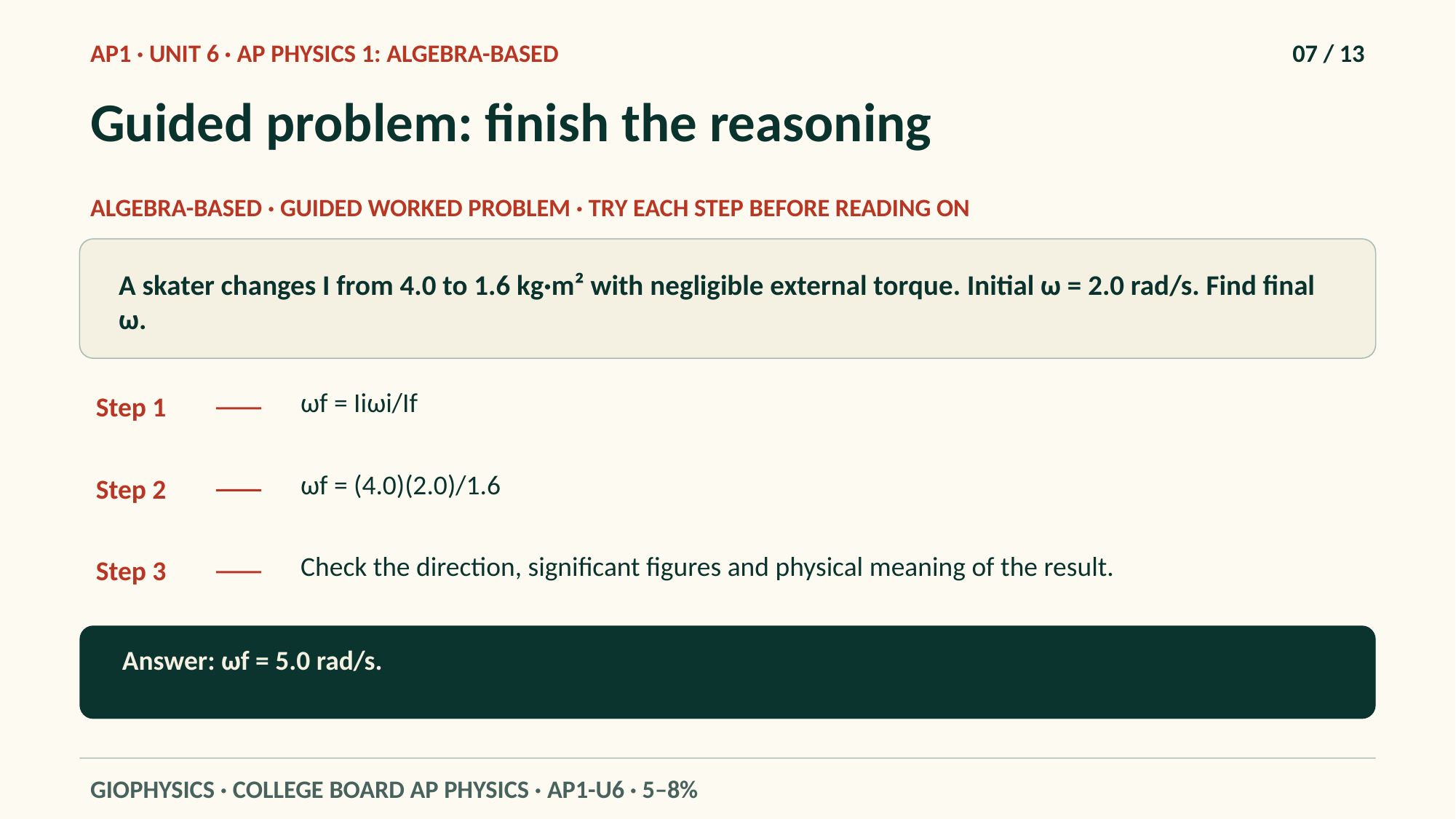

AP1 · UNIT 6 · AP PHYSICS 1: ALGEBRA-BASED
07 / 13
Guided problem: finish the reasoning
ALGEBRA-BASED · GUIDED WORKED PROBLEM · TRY EACH STEP BEFORE READING ON

A skater changes I from 4.0 to 1.6 kg·m² with negligible external torque. Initial ω = 2.0 rad/s. Find final ω.
ωf = Iiωi/If
Step 1

ωf = (4.0)(2.0)/1.6
Step 2

Check the direction, significant figures and physical meaning of the result.
Step 3

Answer: ωf = 5.0 rad/s.

GIOPHYSICS · COLLEGE BOARD AP PHYSICS · AP1-U6 · 5–8%